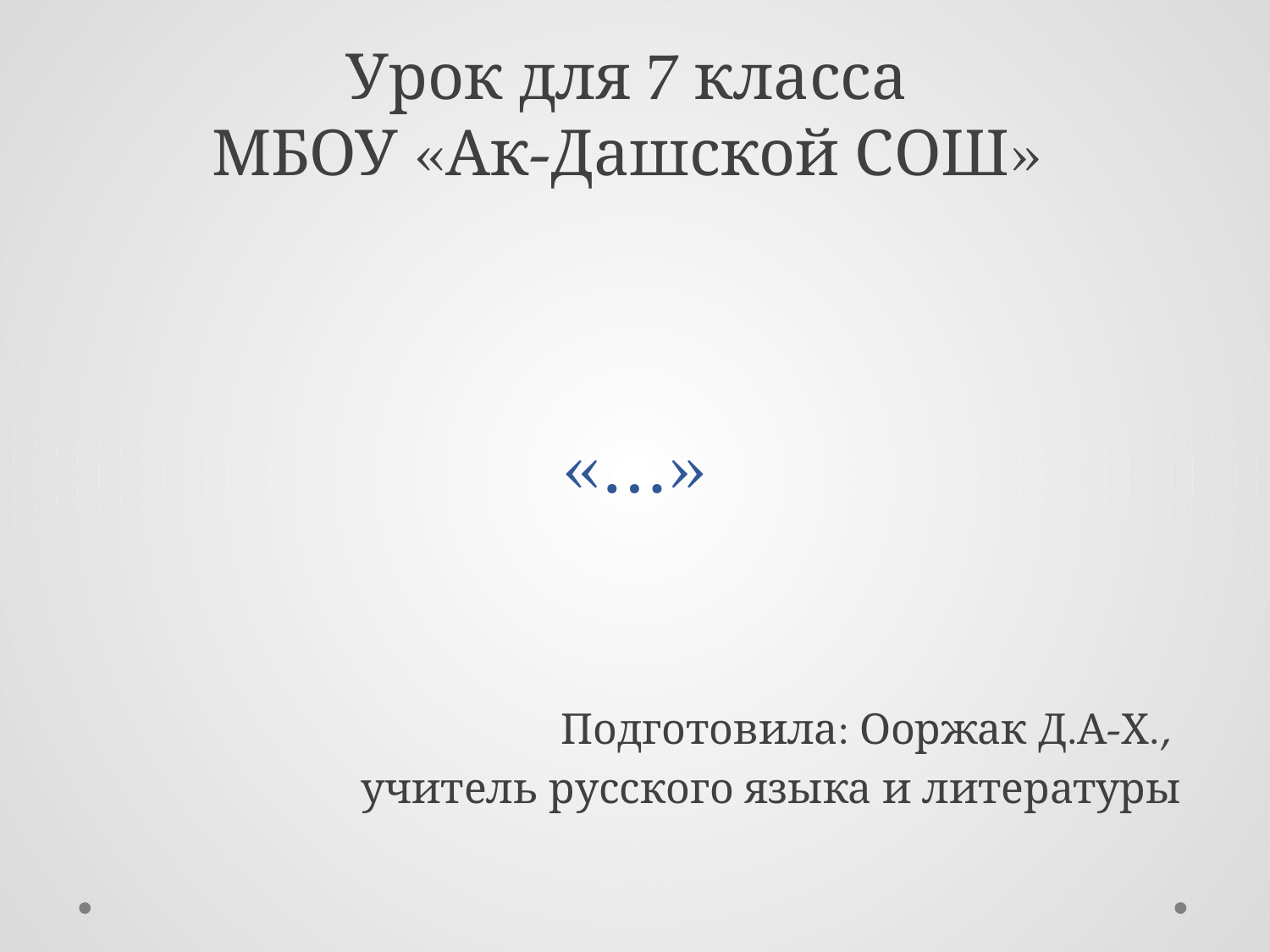

# Урок для 7 класса МБОУ «Ак-Дашской СОШ» «…»
Подготовила: Ооржак Д.А-Х.,
учитель русского языка и литературы